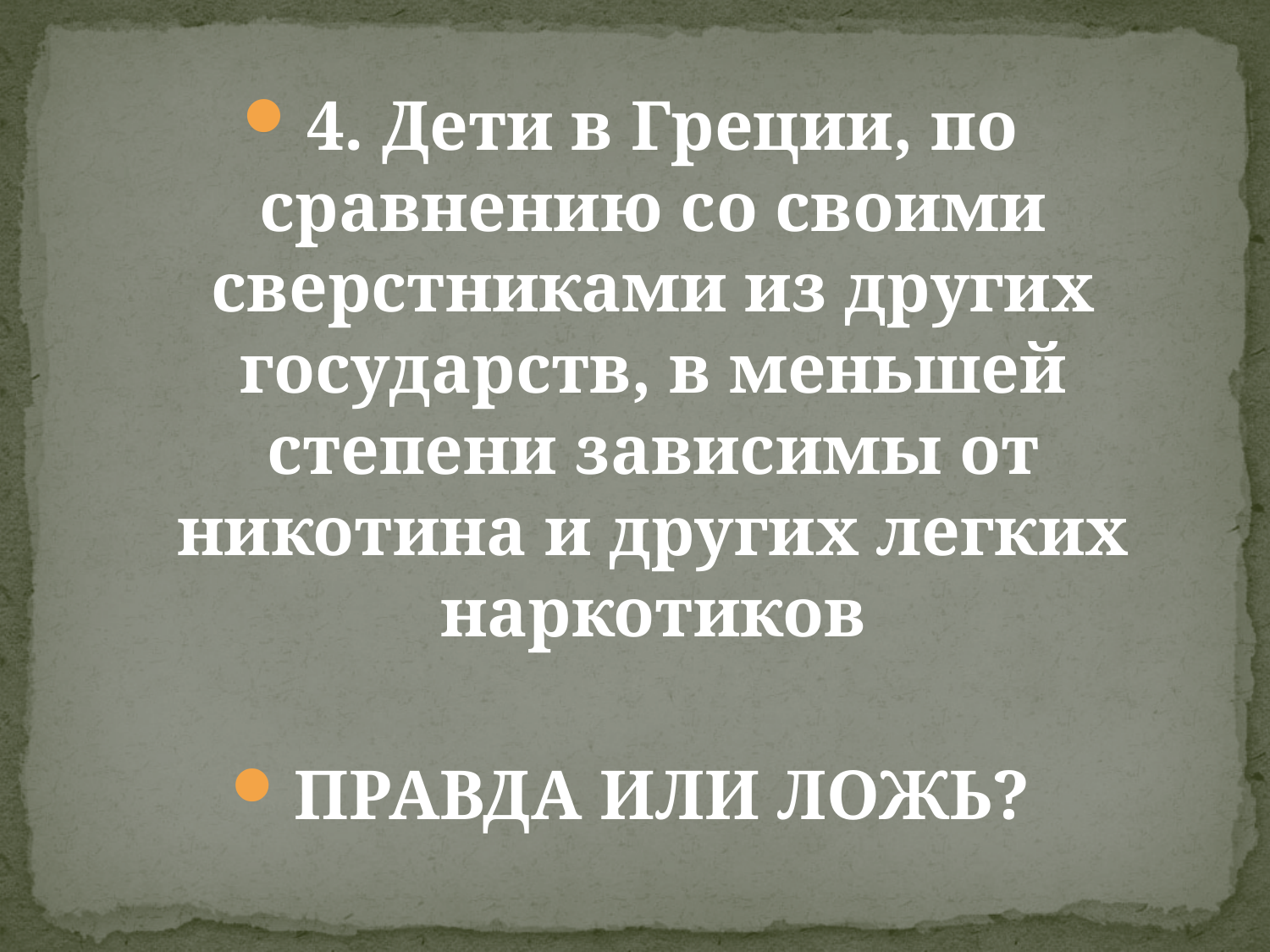

4. Дети в Греции, по сравнению со своими сверстниками из других государств, в меньшей степени зависимы от никотина и других легких наркотиков

ПРАВДА ИЛИ ЛОЖЬ?